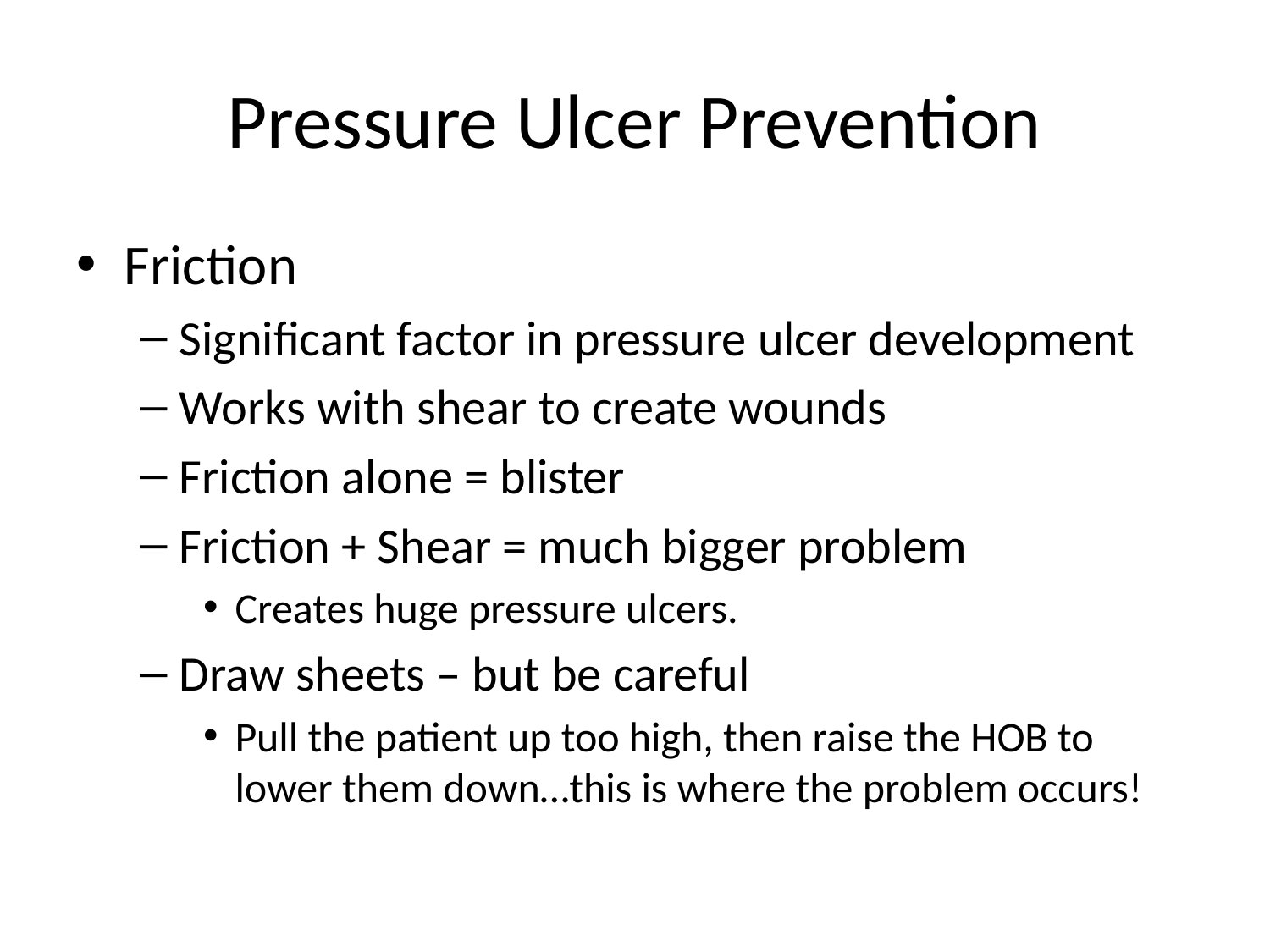

# Pressure Ulcer Prevention
Friction
Significant factor in pressure ulcer development
Works with shear to create wounds
Friction alone = blister
Friction + Shear = much bigger problem
Creates huge pressure ulcers.
Draw sheets – but be careful
Pull the patient up too high, then raise the HOB to lower them down…this is where the problem occurs!